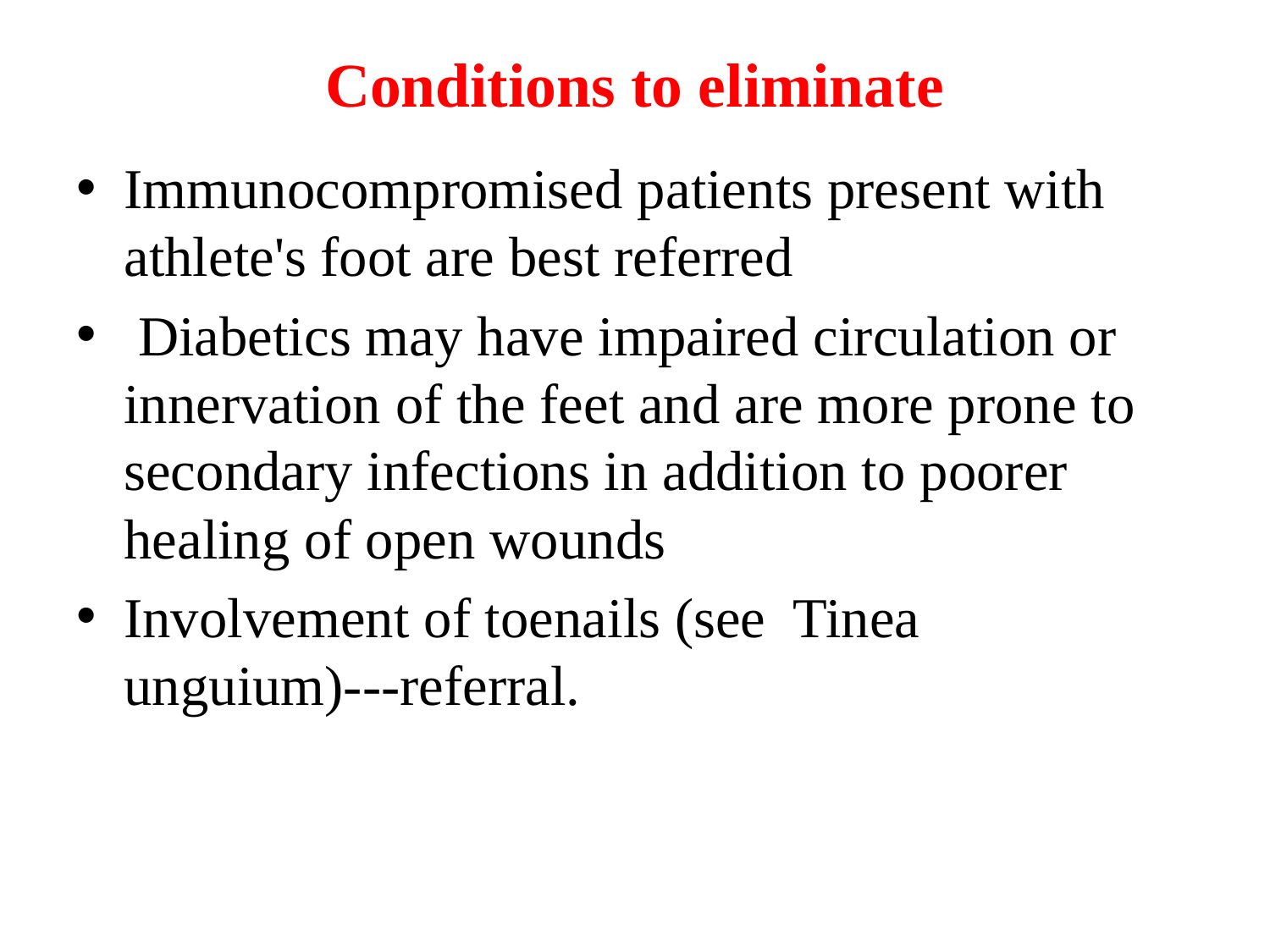

# Conditions to eliminate
Immunocompromised patients present with athlete's foot are best referred
 Diabetics may have impaired circulation or innervation of the feet and are more prone to secondary infections in addition to poorer healing of open wounds
Involvement of toenails (see  Tinea unguium)---referral.